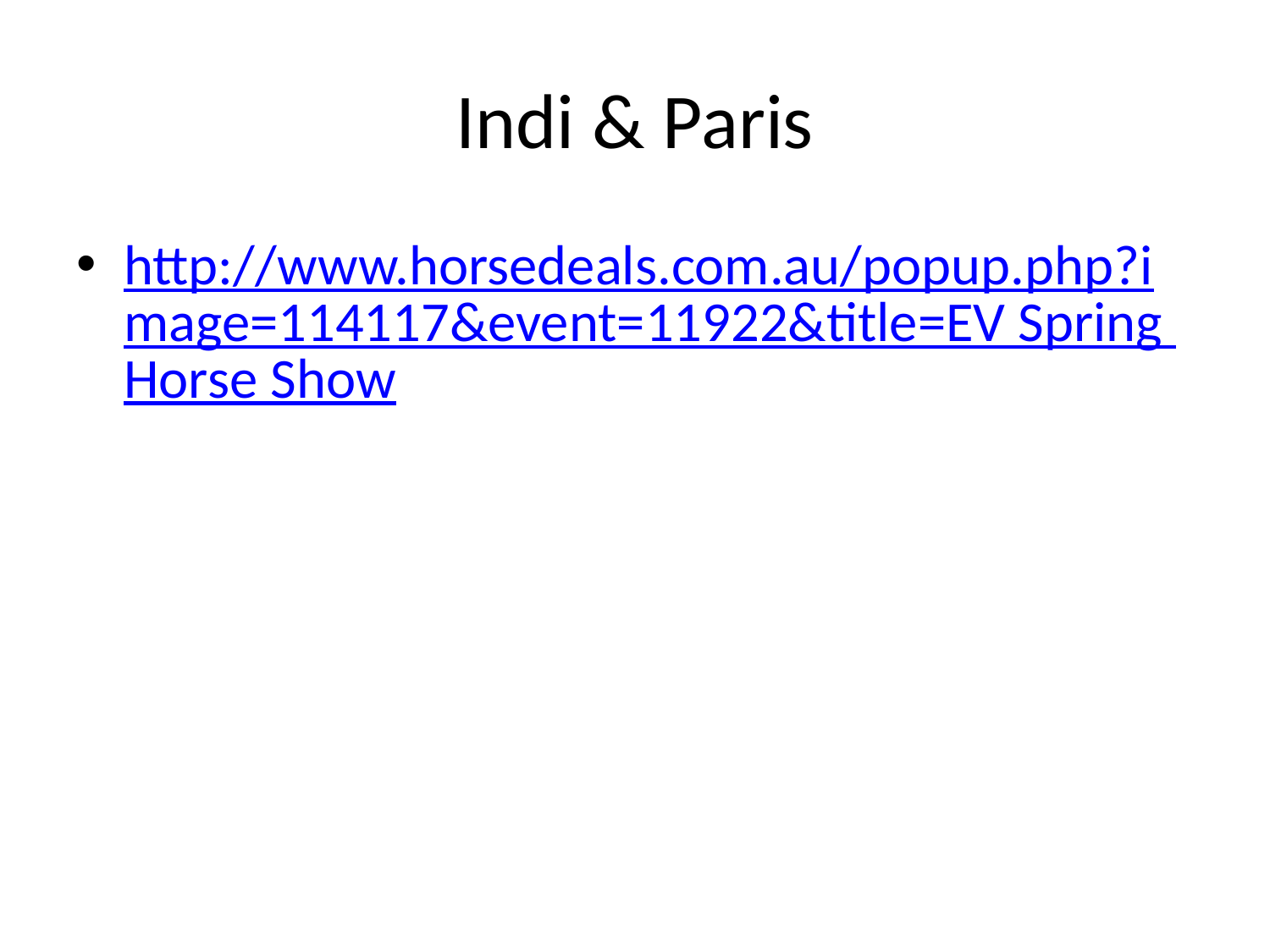

# Indi & Paris
http://www.horsedeals.com.au/popup.php?image=114117&event=11922&title=EV Spring Horse Show